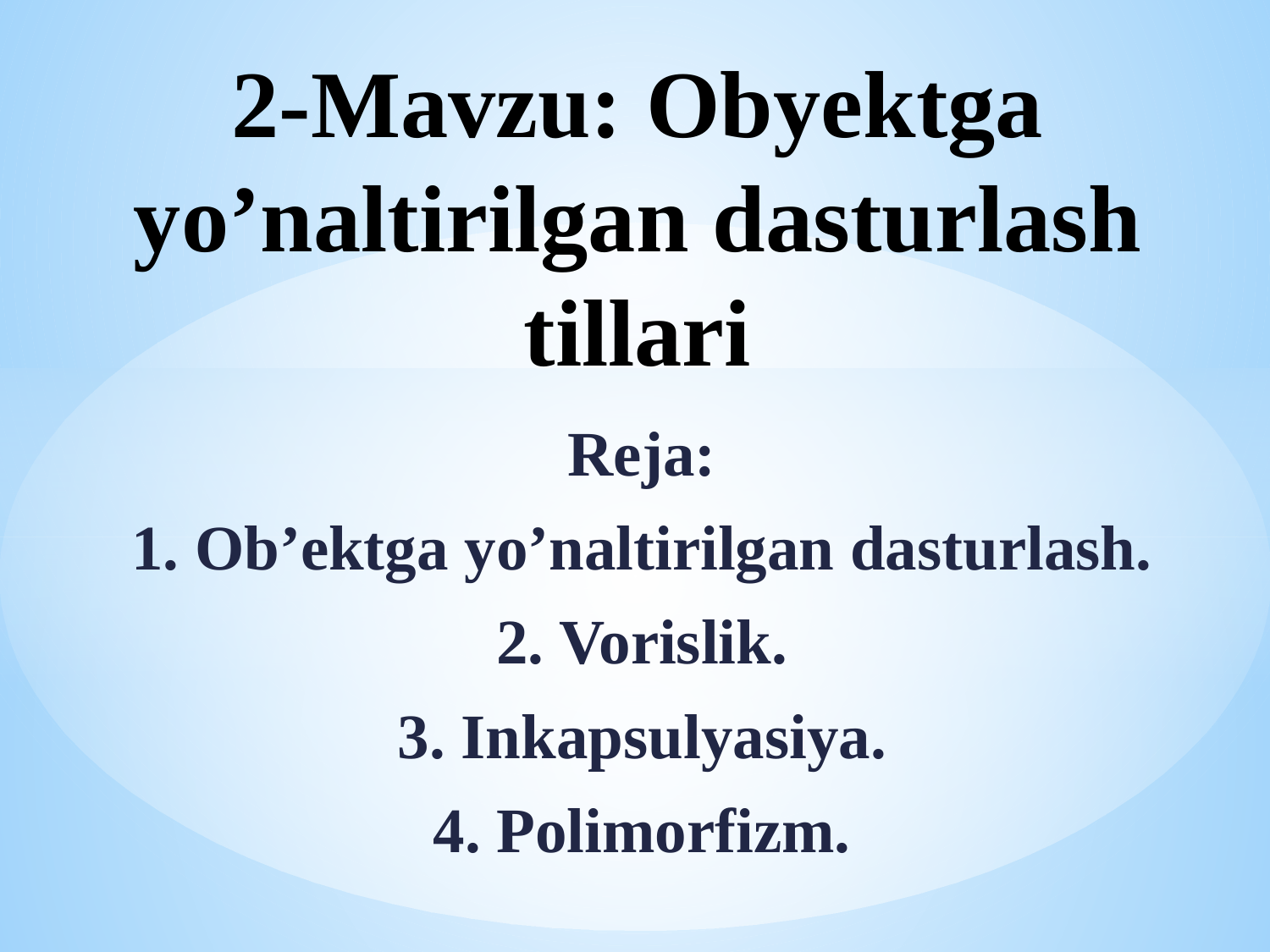

# 2-Mavzu: Obyektga yo’naltirilgan dasturlash tillari
Reja:
1. Ob’ektga yo’naltirilgan dasturlash.
2. Vorislik.
3. Inkapsulyasiya.
4. Polimorfizm.